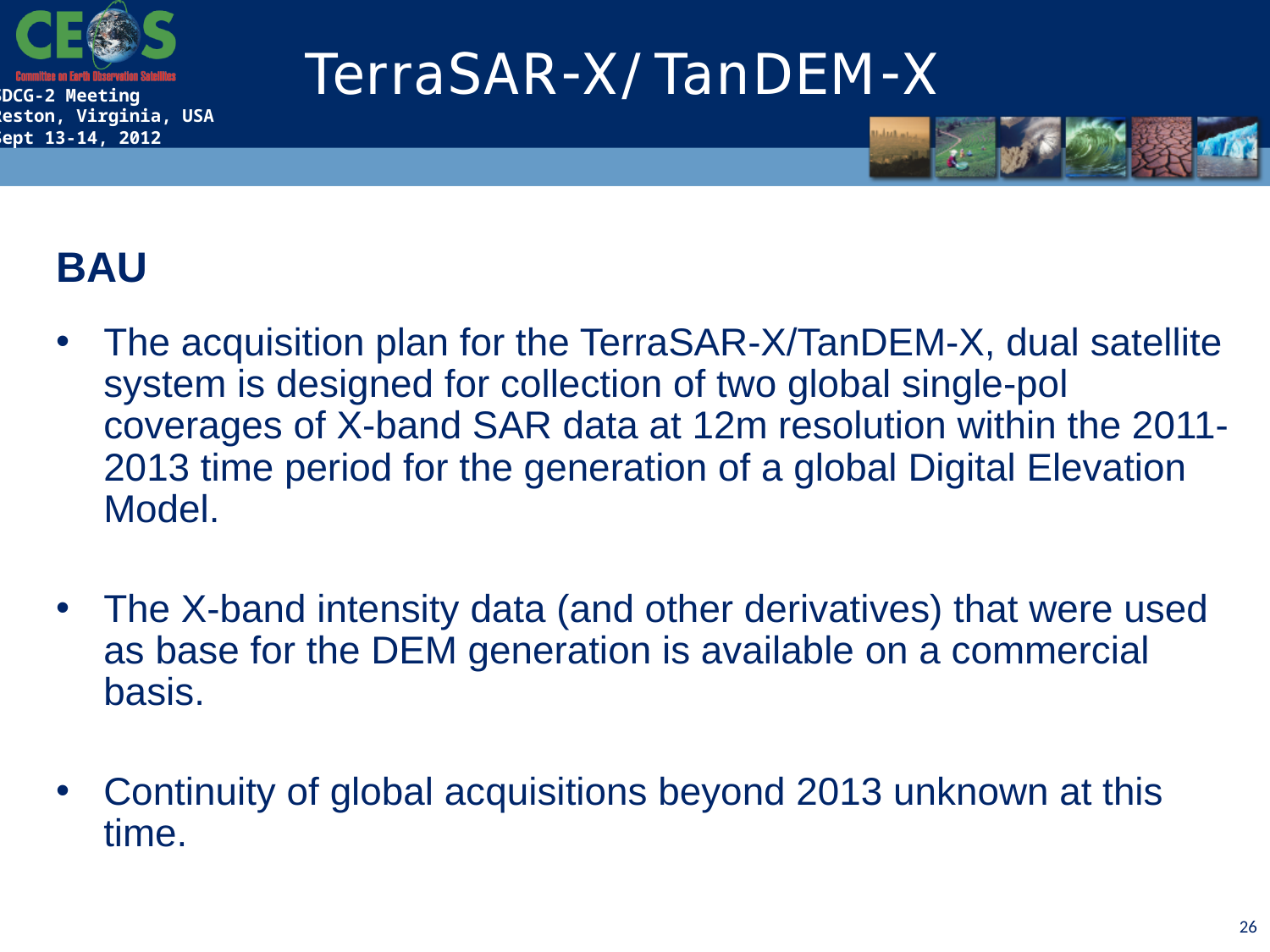

TerraSAR-X/TanDEM-X
BAU

The acquisition plan for the TerraSAR-X/TanDEM-X, dual satellite system is designed for collection of two global single-pol coverages of X-band SAR data at 12m resolution within the 2011-2013 time period for the generation of a global Digital Elevation Model.

The X-band intensity data (and other derivatives) that were used as base for the DEM generation is available on a commercial basis.

Continuity of global acquisitions beyond 2013 unknown at this time.

26